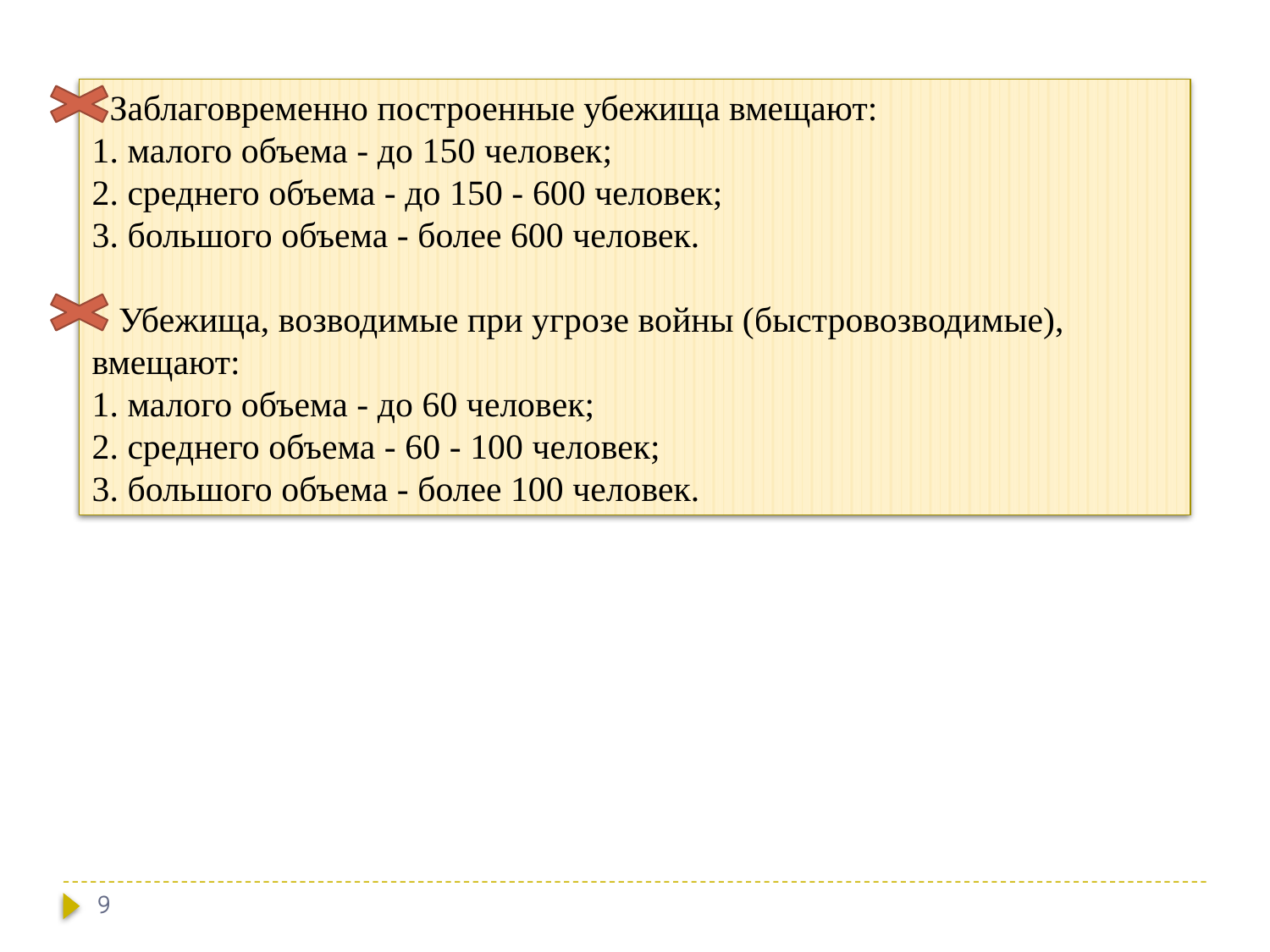

Заблаговременно построенные убежища вмещают:
1. малого объема - до 150 человек;
2. среднего объема - до 150 - 600 человек;
3. большого объема - более 600 человек.

   Убежища, возводимые при угрозе войны (быстровозводимые), вмещают:
1. малого объема - до 60 человек;
2. среднего объема - 60 - 100 человек;
3. большого объема - более 100 человек.

9